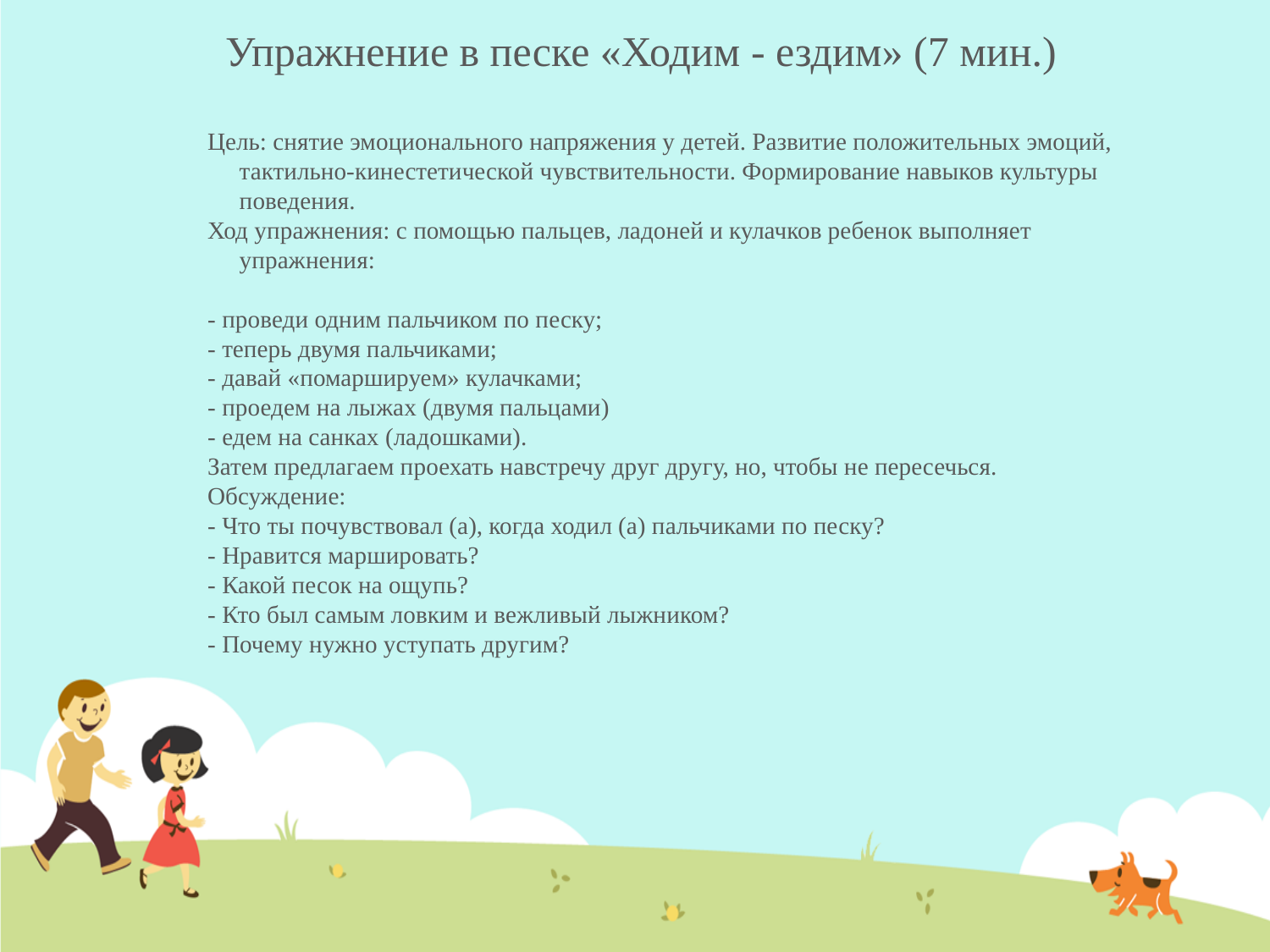

# Упражнение в песке «Ходим - ездим» (7 мин.)
Цель: снятие эмоционального напряжения у детей. Развитие положительных эмоций, тактильно-кинестетической чувствительности. Формирование навыков культуры поведения.
Ход упражнения: с помощью пальцев, ладоней и кулачков ребенок выполняет упражнения:

- проведи одним пальчиком по песку;
- теперь двумя пальчиками;
- давай «помаршируем» кулачками;
- проедем на лыжах (двумя пальцами)
- едем на санках (ладошками).
Затем предлагаем проехать навстречу друг другу, но, чтобы не пересечься.
Обсуждение:
- Что ты почувствовал (а), когда ходил (а) пальчиками по песку?
- Нравится маршировать?
- Какой песок на ощупь?
- Кто был самым ловким и вежливый лыжником?
- Почему нужно уступать другим?